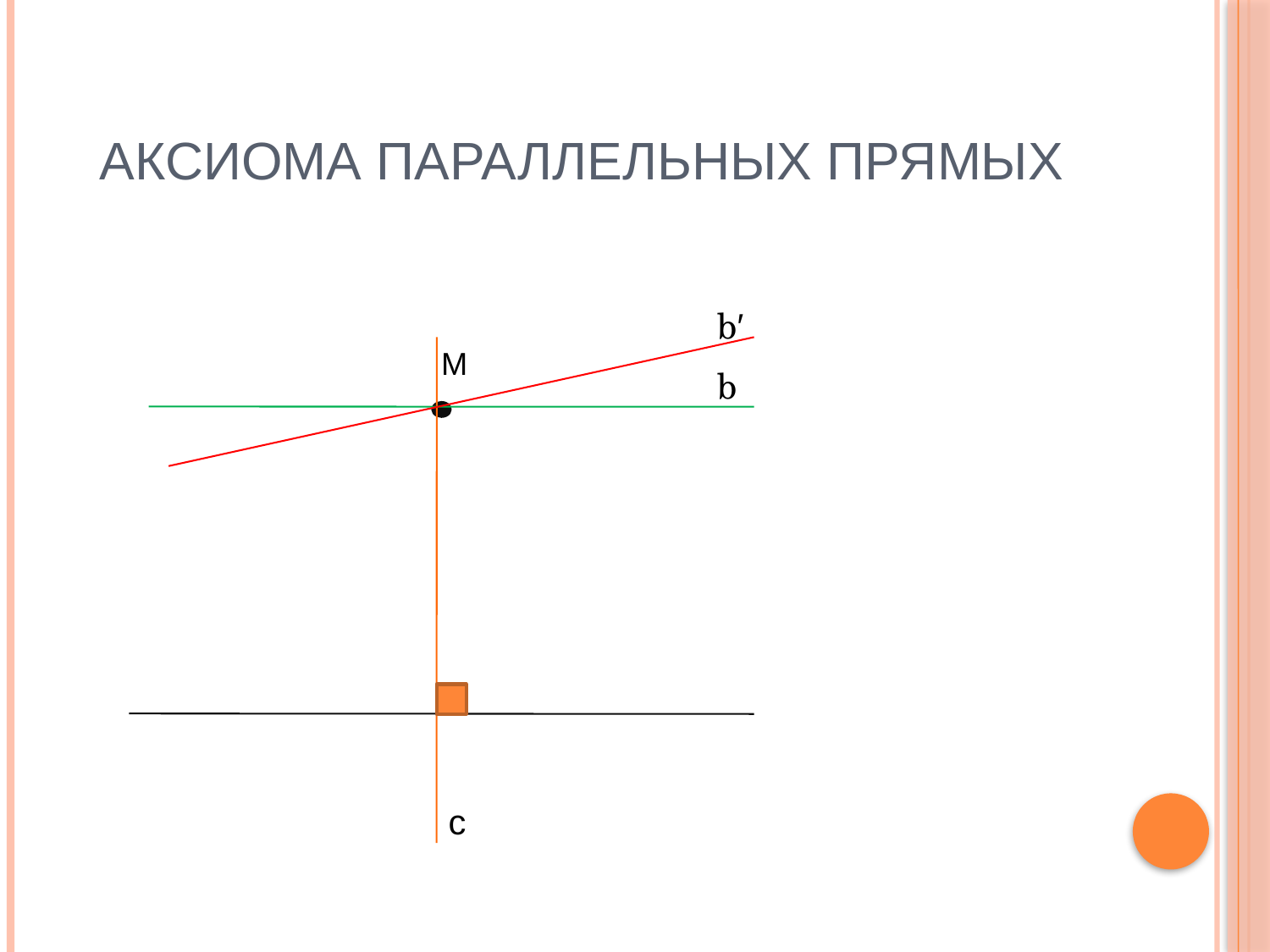

# Аксиома параллельных прямых
b′
М

b

с